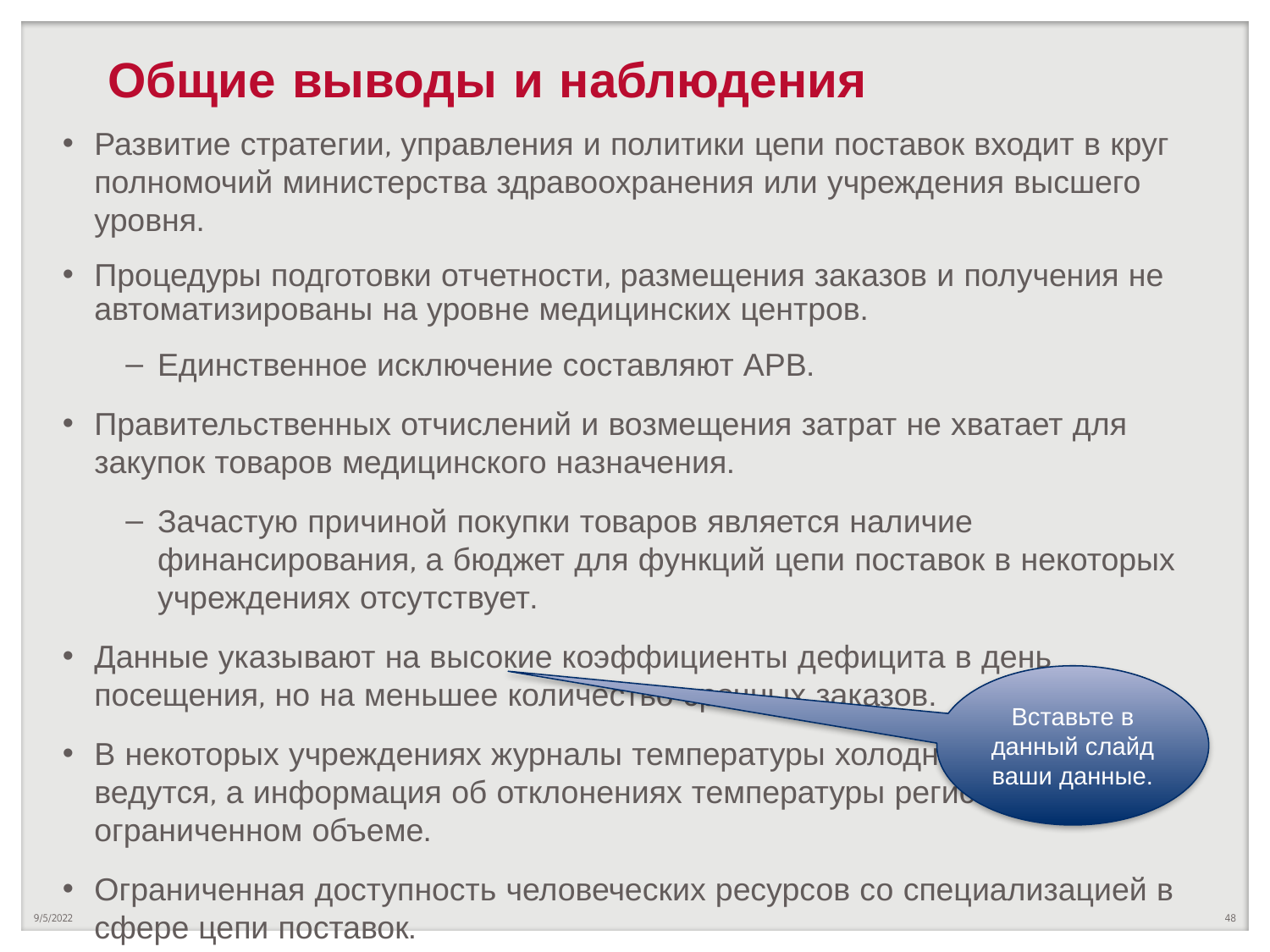

Общие выводы и наблюдения
Развитие стратегии, управления и политики цепи поставок входит в круг полномочий министерства здравоохранения или учреждения высшего уровня.
Процедуры подготовки отчетности, размещения заказов и получения не автоматизированы на уровне медицинских центров.
Единственное исключение составляют АРВ.
Правительственных отчислений и возмещения затрат не хватает для закупок товаров медицинского назначения.
Зачастую причиной покупки товаров является наличие финансирования, а бюджет для функций цепи поставок в некоторых учреждениях отсутствует.
Данные указывают на высокие коэффициенты дефицита в день посещения, но на меньшее количество срочных заказов.
В некоторых учреждениях журналы температуры холодной цепи не ведутся, а информация об отклонениях температуры регистрируется в ограниченном объеме.
Ограниченная доступность человеческих ресурсов со специализацией в сфере цепи поставок.

Вставьте в данный слайд ваши данные.
9/5/2022
48